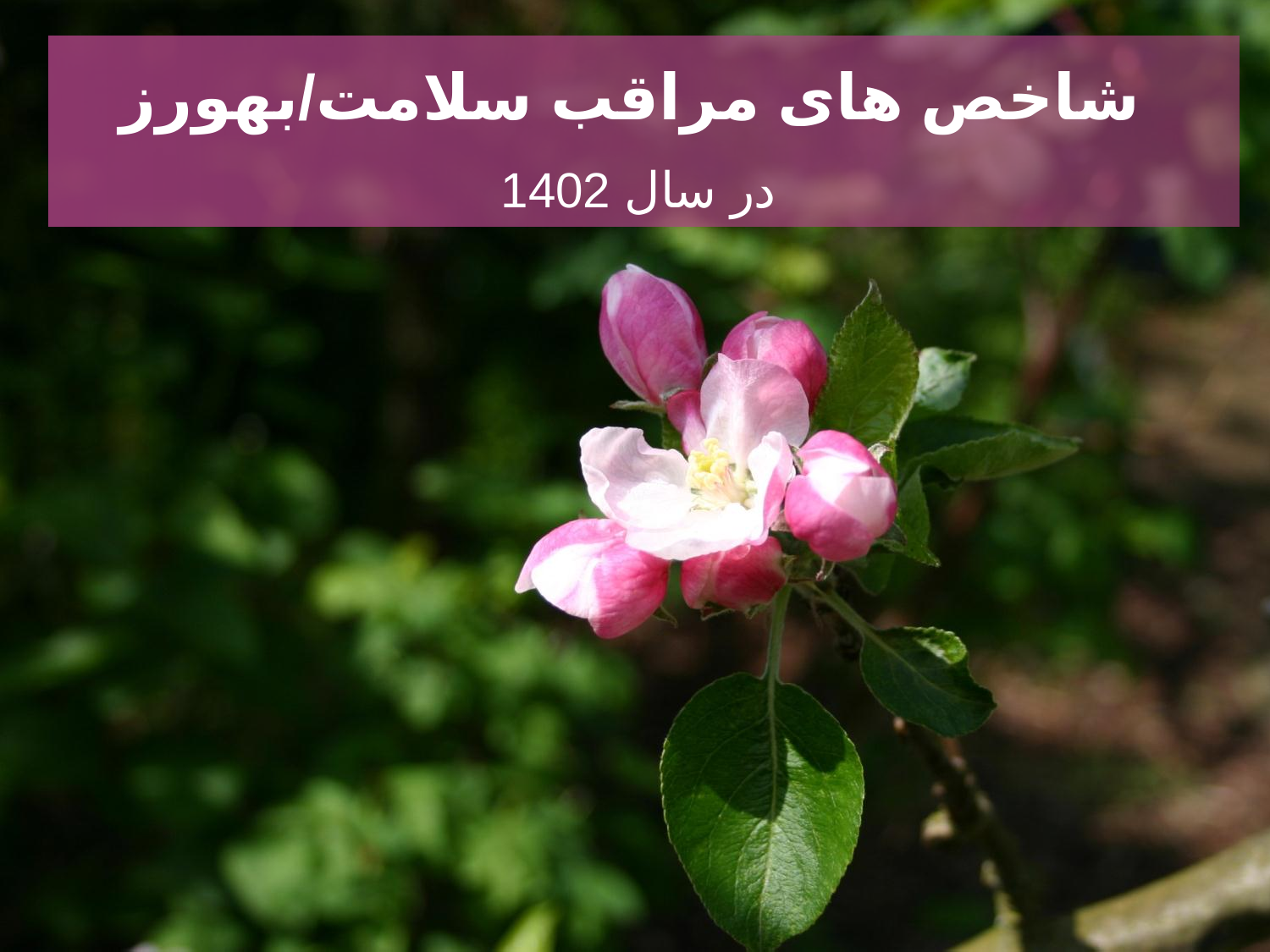

# شاخص های مراقب سلامت/بهورز
در سال 1402